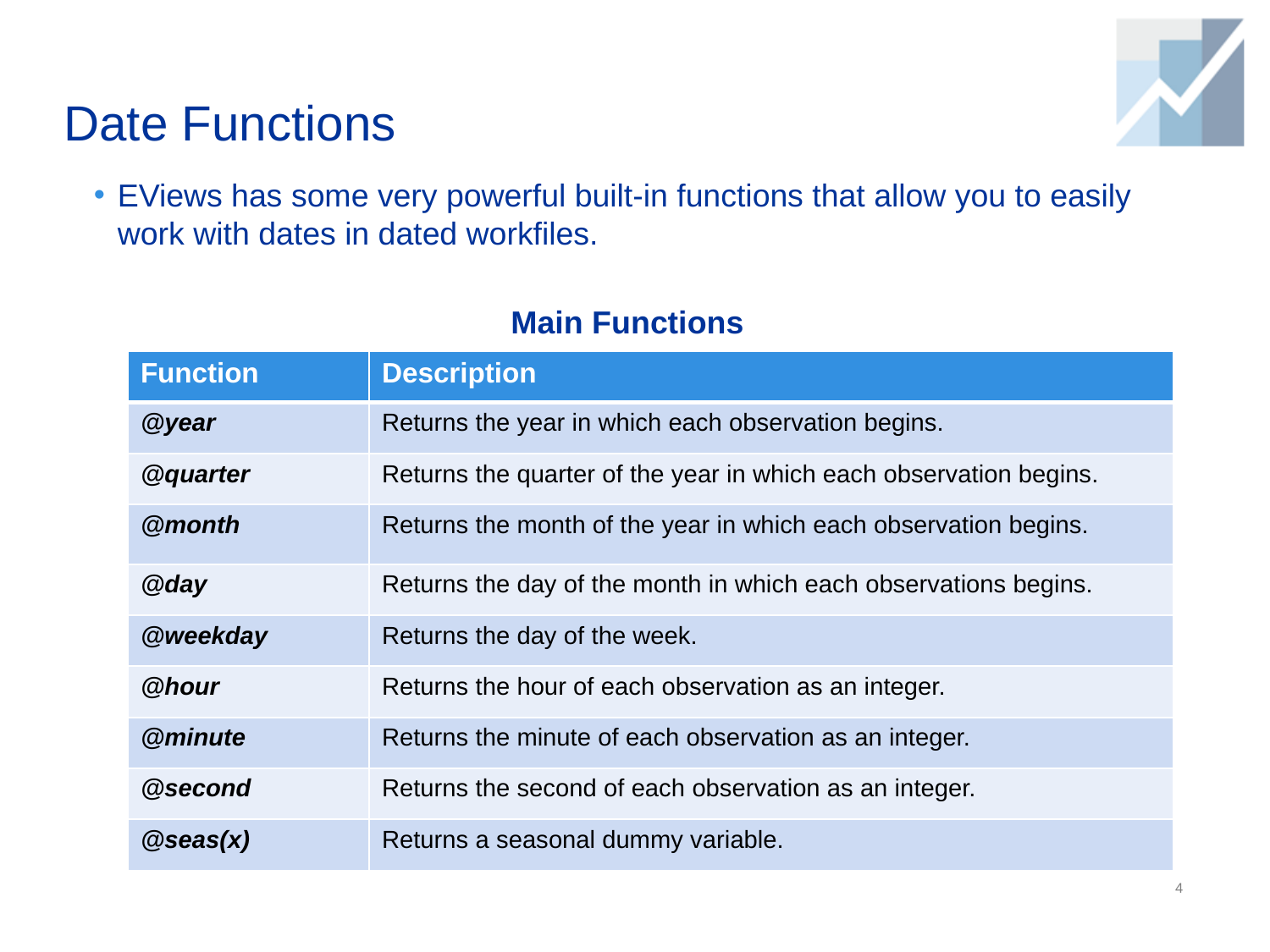

Date Functions
EViews has some very powerful built-in functions that allow you to easily work with dates in dated workfiles.

Main Functions

| Function | Description |
| --- | --- |
| @year | Returns the year in which each observation begins. |
| @quarter | Returns the quarter of the year in which each observation begins. |
| @month | Returns the month of the year in which each observation begins. |
| @day | Returns the day of the month in which each observations begins. |
| @weekday | Returns the day of the week. |
| @hour | Returns the hour of each observation as an integer. |
| @minute | Returns the minute of each observation as an integer. |
| @second | Returns the second of each observation as an integer. |
| @seas(x) | Returns a seasonal dummy variable. |
4